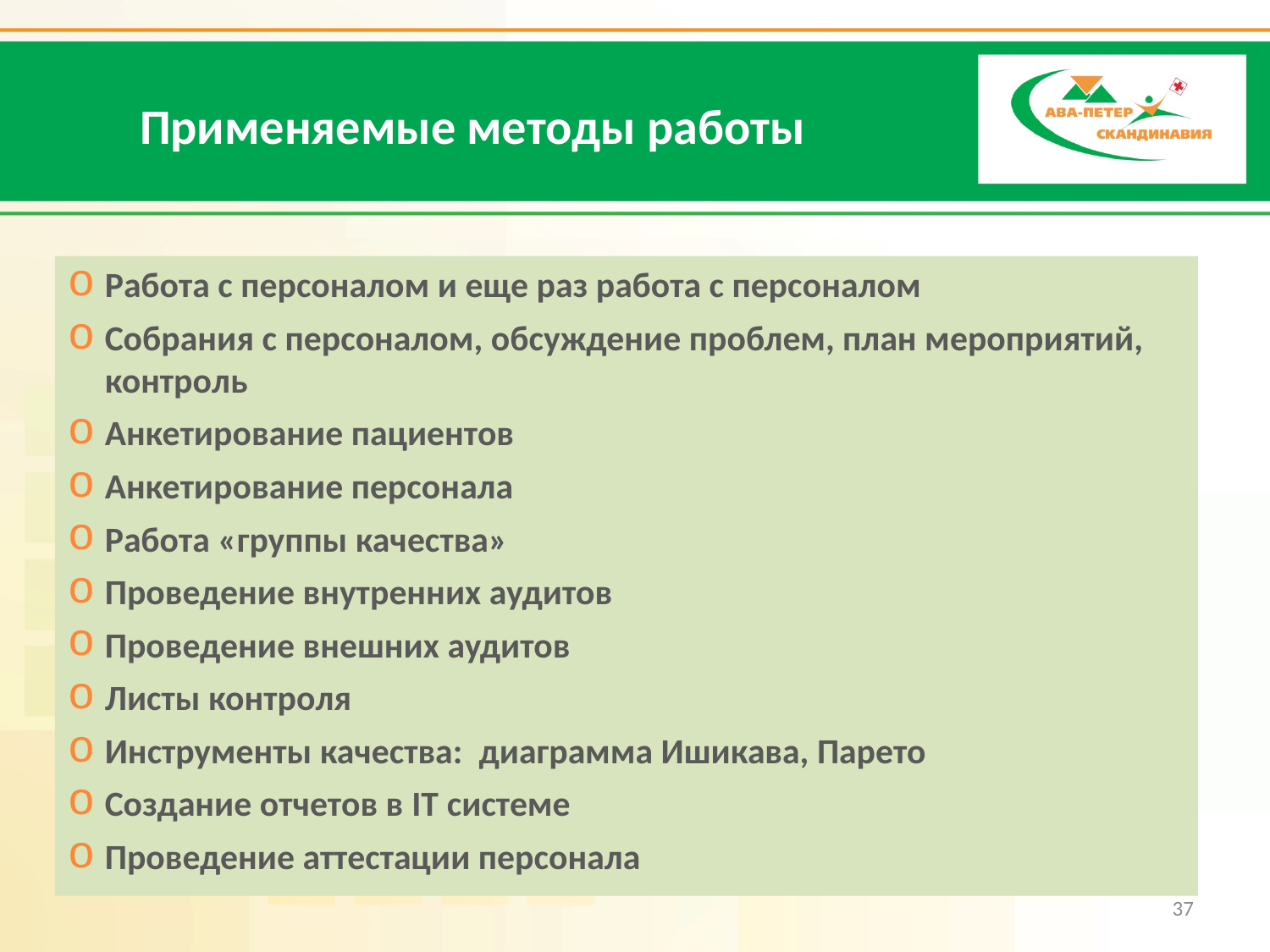

# Применяемые методы работы
Работа с персоналом и еще раз работа с персоналом
Собрания с персоналом, обсуждение проблем, план мероприятий, контроль
Анкетирование пациентов
Анкетирование персонала
Работа «группы качества»
Проведение внутренних аудитов
Проведение внешних аудитов
Листы контроля
Инструменты качества:  диаграмма Ишикава, Парето
Создание отчетов в IT системе
Проведение аттестации персонала

37